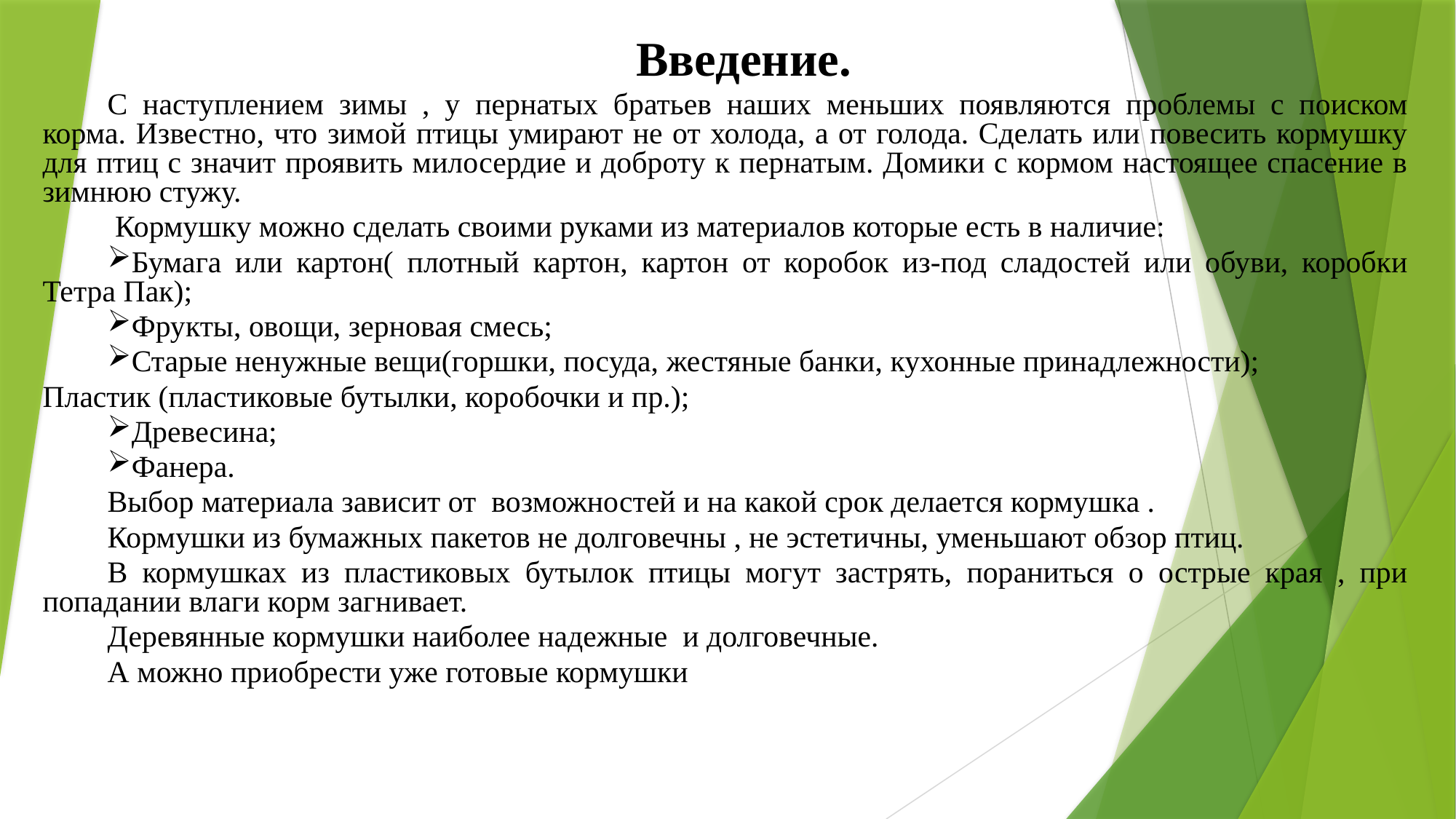

Введение.
С наступлением зимы , у пернатых братьев наших меньших появляются проблемы с поиском корма. Известно, что зимой птицы умирают не от холода, а от голода. Сделать или повесить кормушку для птиц с значит проявить милосердие и доброту к пернатым. Домики с кормом настоящее спасение в зимнюю стужу.
 Кормушку можно сделать своими руками из материалов которые есть в наличие:
Бумага или картон( плотный картон, картон от коробок из-под сладостей или обуви, коробки Тетра Пак);
Фрукты, овощи, зерновая смесь;
Старые ненужные вещи(горшки, посуда, жестяные банки, кухонные принадлежности);
Пластик (пластиковые бутылки, коробочки и пр.);
Древесина;
Фанера.
Выбор материала зависит от  возможностей и на какой срок делается кормушка .
Кормушки из бумажных пакетов не долговечны , не эстетичны, уменьшают обзор птиц.
В кормушках из пластиковых бутылок птицы могут застрять, пораниться о острые края , при попадании влаги корм загнивает.
Деревянные кормушки наиболее надежные  и долговечные.
А можно приобрести уже готовые кормушки